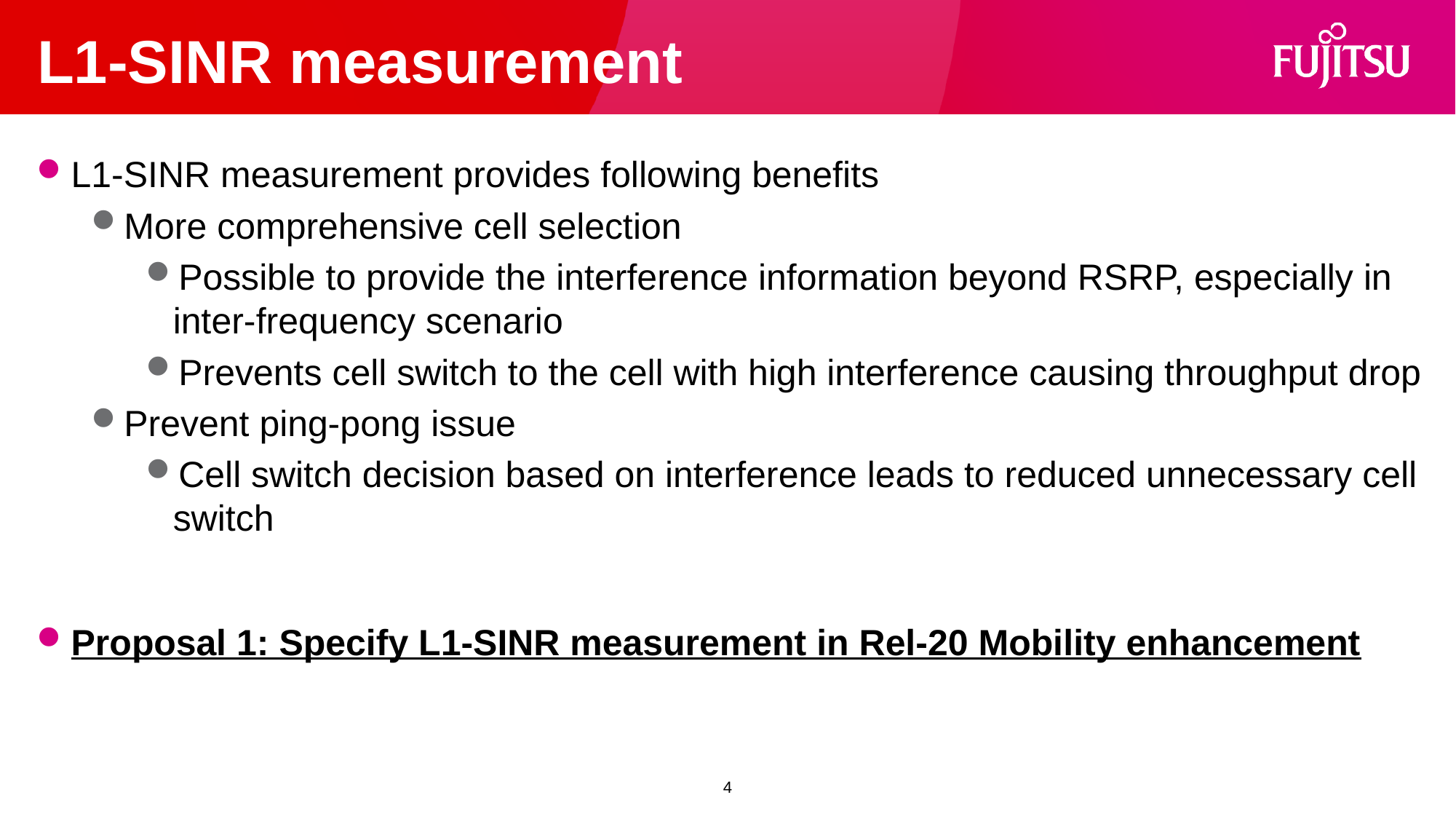

# L1-SINR measurement
L1-SINR measurement provides following benefits
More comprehensive cell selection
Possible to provide the interference information beyond RSRP, especially in inter-frequency scenario
Prevents cell switch to the cell with high interference causing throughput drop
Prevent ping-pong issue
Cell switch decision based on interference leads to reduced unnecessary cell switch

Proposal 1: Specify L1-SINR measurement in Rel-20 Mobility enhancement
4